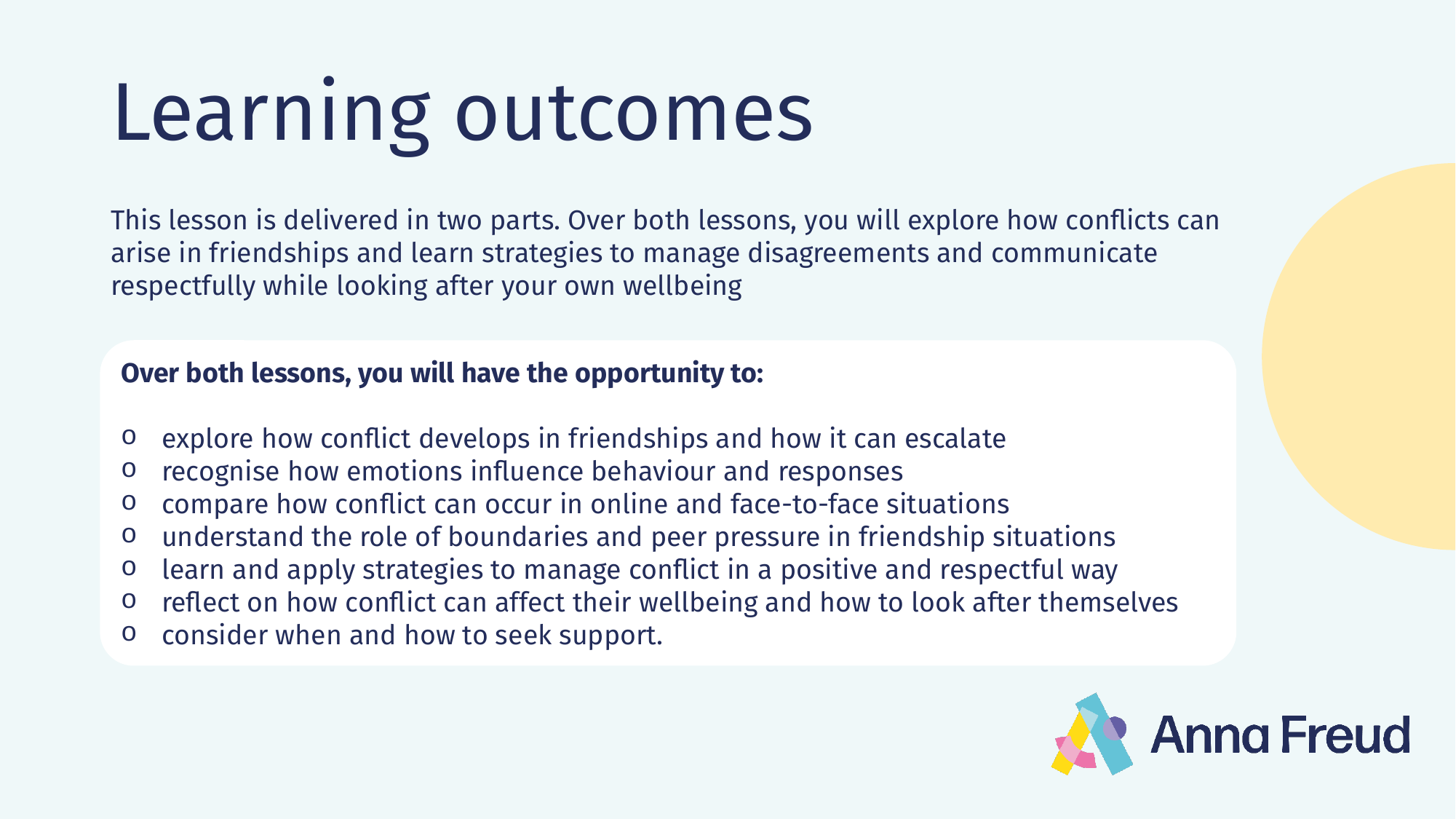

# Learning outcomes
This lesson is delivered in two parts. Over both lessons, you will explore how conflicts can arise in friendships and learn strategies to manage disagreements and communicate respectfully while looking after your own wellbeing
Over both lessons, you will have the opportunity to:
explore how conflict develops in friendships and how it can escalate
recognise how emotions influence behaviour and responses
compare how conflict can occur in online and face-to-face situations
understand the role of boundaries and peer pressure in friendship situations
learn and apply strategies to manage conflict in a positive and respectful way
reflect on how conflict can affect their wellbeing and how to look after themselves
consider when and how to seek support.